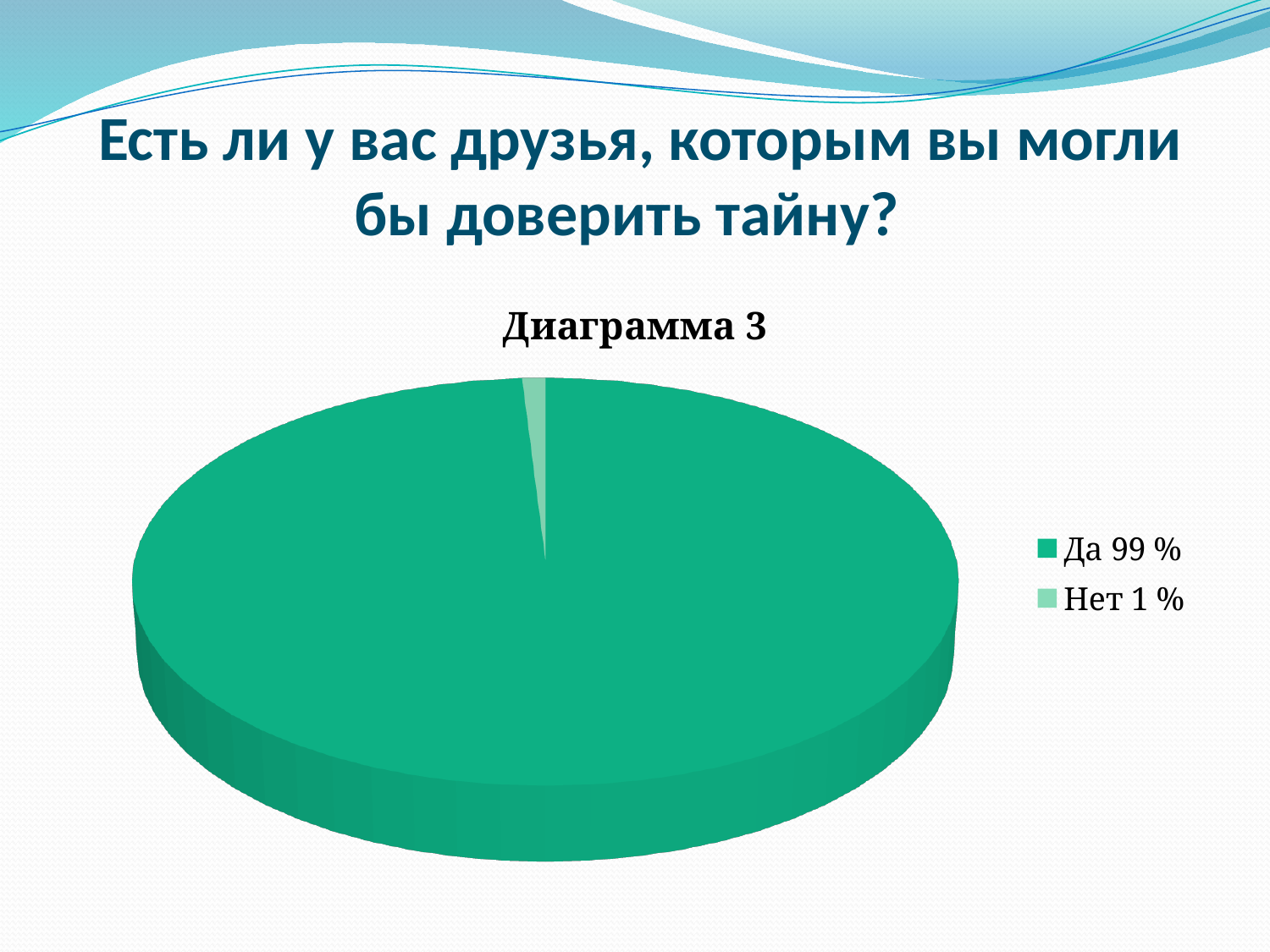

# Есть ли у вас друзья, которым вы могли бы доверить тайну?

[unsupported chart]